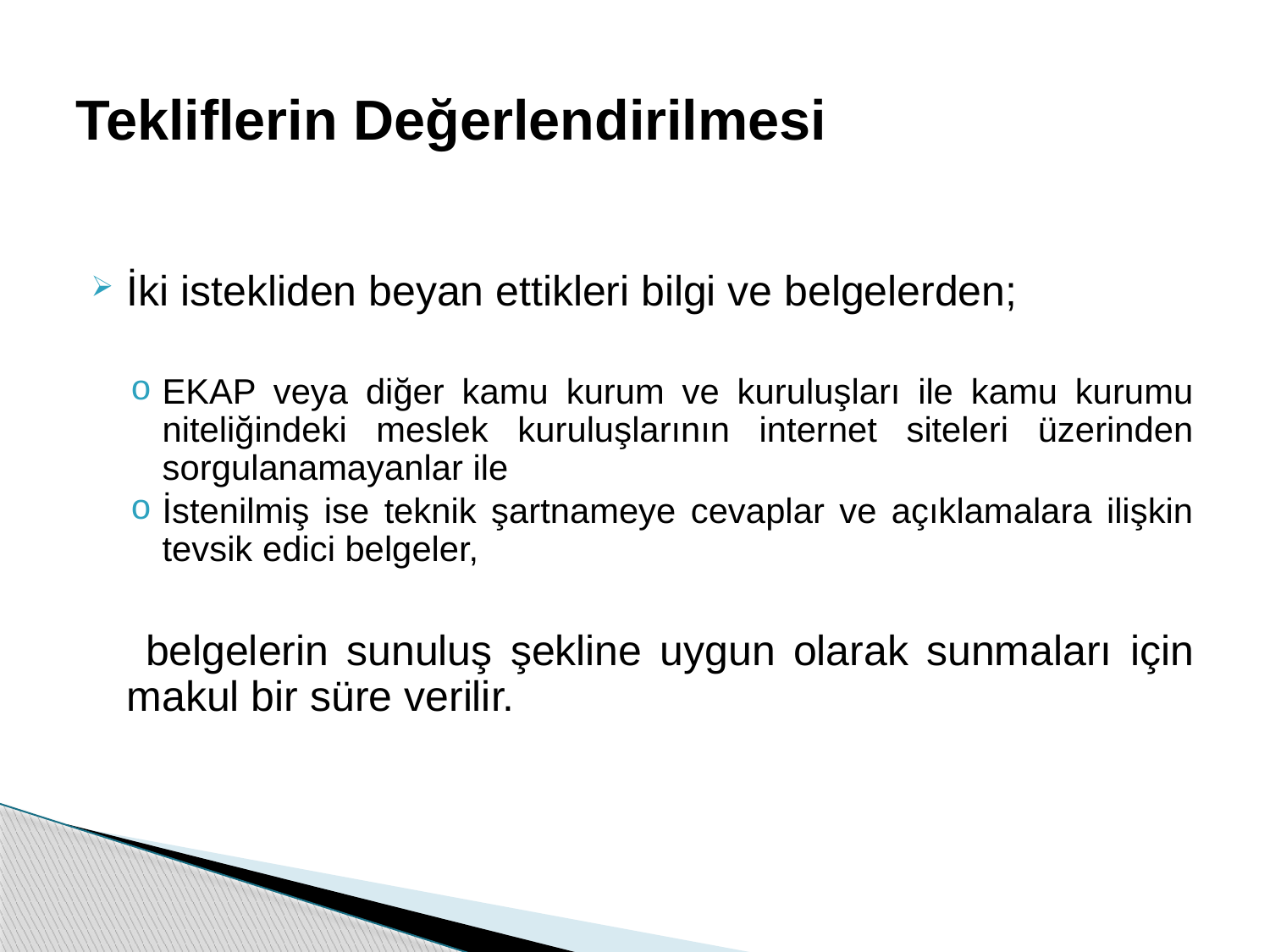

# Tekliflerin Değerlendirilmesi

İki istekliden beyan ettikleri bilgi ve belgelerden;

EKAP veya diğer kamu kurum ve kuruluşları ile kamu kurumu niteliğindeki meslek kuruluşlarının internet siteleri üzerinden sorgulanamayanlar ile
İstenilmiş ise teknik şartnameye cevaplar ve açıklamalara ilişkin tevsik edici belgeler,

   belgelerin sunuluş şekline uygun olarak sunmaları için makul bir süre verilir.